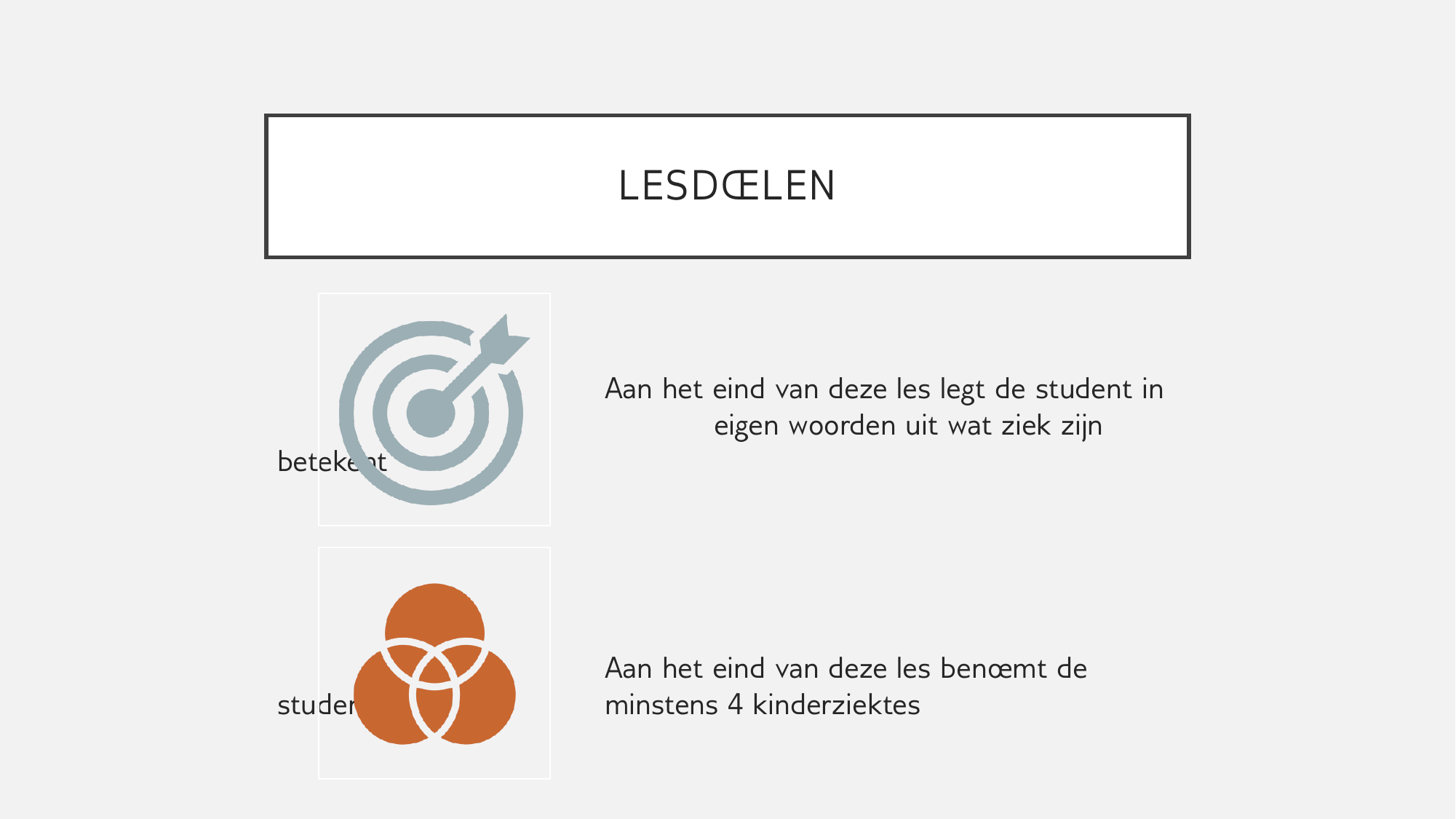

# lesdoelen

			Aan het eind van deze les legt de student in 				eigen woorden uit wat ziek zijn betekent

			Aan het eind van deze les benoemt de student 			minstens 4 kinderziektes